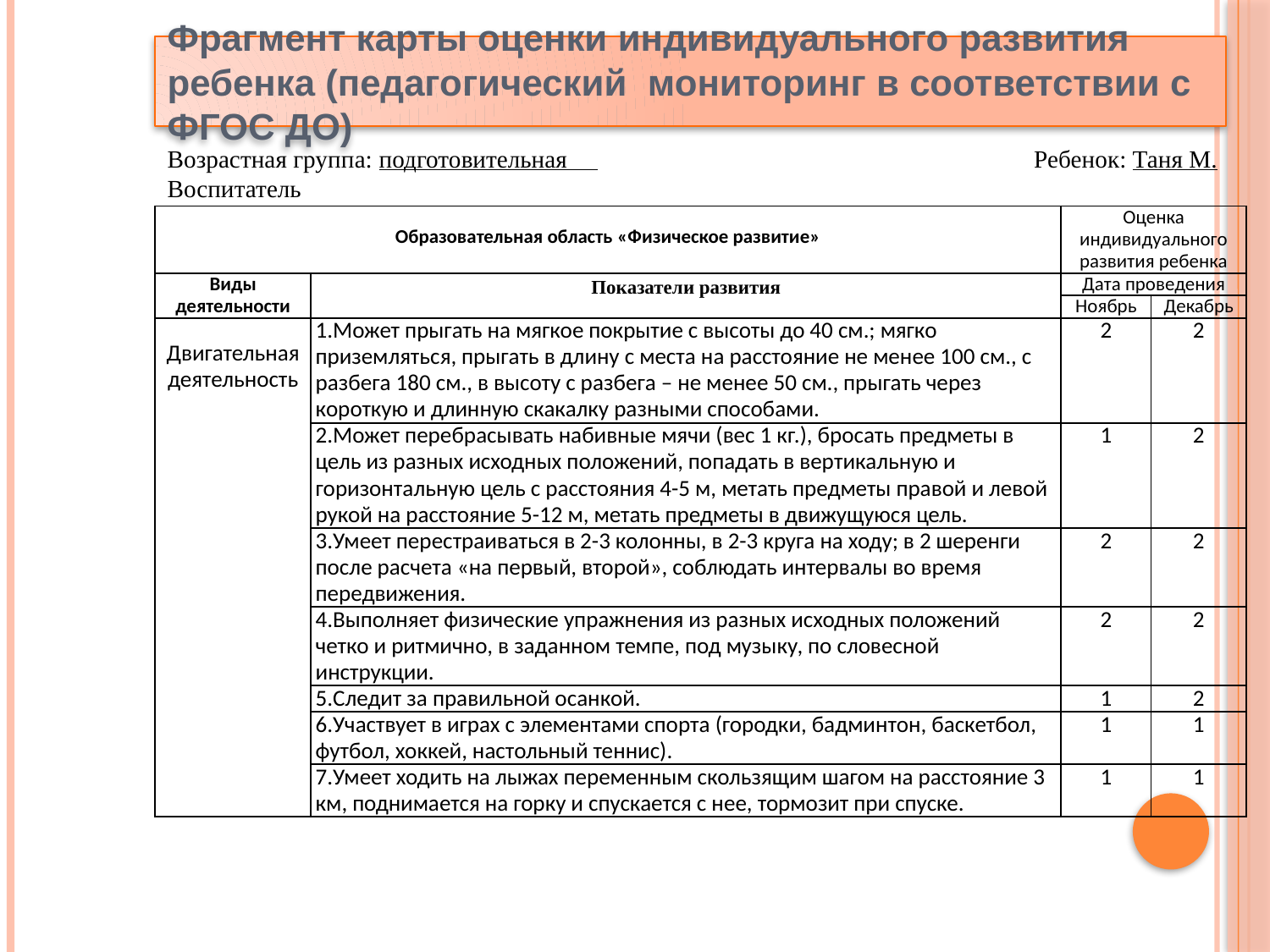

Фрагмент карты оценки индивидуального развития ребенка (педагогический  мониторинг в соответствии с ФГОС ДО)
Возрастная группа: подготовительная                                                                            Ребенок: Таня М.
Воспитатель
| Образовательная область «Физическое развитие» |  | Оценка индивидуального развития ребенка |  |
| --- | --- | --- | --- |
| Виды деятельности | Показатели развития | Дата проведения |  |
|  |  | Ноябрь | Декабрь |
| Двигательная деятельность | 1.Может прыгать на мягкое покрытие с высоты до 40 см.; мягко приземляться, прыгать в длину с места на расстояние не менее 100 см., с разбега 180 см., в высоту с разбега – не менее 50 см., прыгать через короткую и длинную скакалку разными способами. | 2 | 2 |
|  | 2.Может перебрасывать набивные мячи (вес 1 кг.), бросать предметы в цель из разных исходных положений, попадать в вертикальную и горизонтальную цель с расстояния 4-5 м, метать предметы правой и левой рукой на расстояние 5-12 м, метать предметы в движущуюся цель. | 1 | 2 |
|  | 3.Умеет перестраиваться в 2-3 колонны, в 2-3 круга на ходу; в 2 шеренги после расчета «на первый, второй», соблюдать интервалы во время передвижения. | 2 | 2 |
|  | 4.Выполняет физические упражнения из разных исходных положений четко и ритмично, в заданном темпе, под музыку, по словесной инструкции. | 2 | 2 |
|  | 5.Следит за правильной осанкой. | 1 | 2 |
|  | 6.Участвует в играх с элементами спорта (городки, бадминтон, баскетбол, футбол, хоккей, настольный теннис). | 1 | 1 |
|  | 7.Умеет ходить на лыжах переменным скользящим шагом на расстояние 3 км, поднимается на горку и спускается с нее, тормозит при спуске. | 1 | 1 |